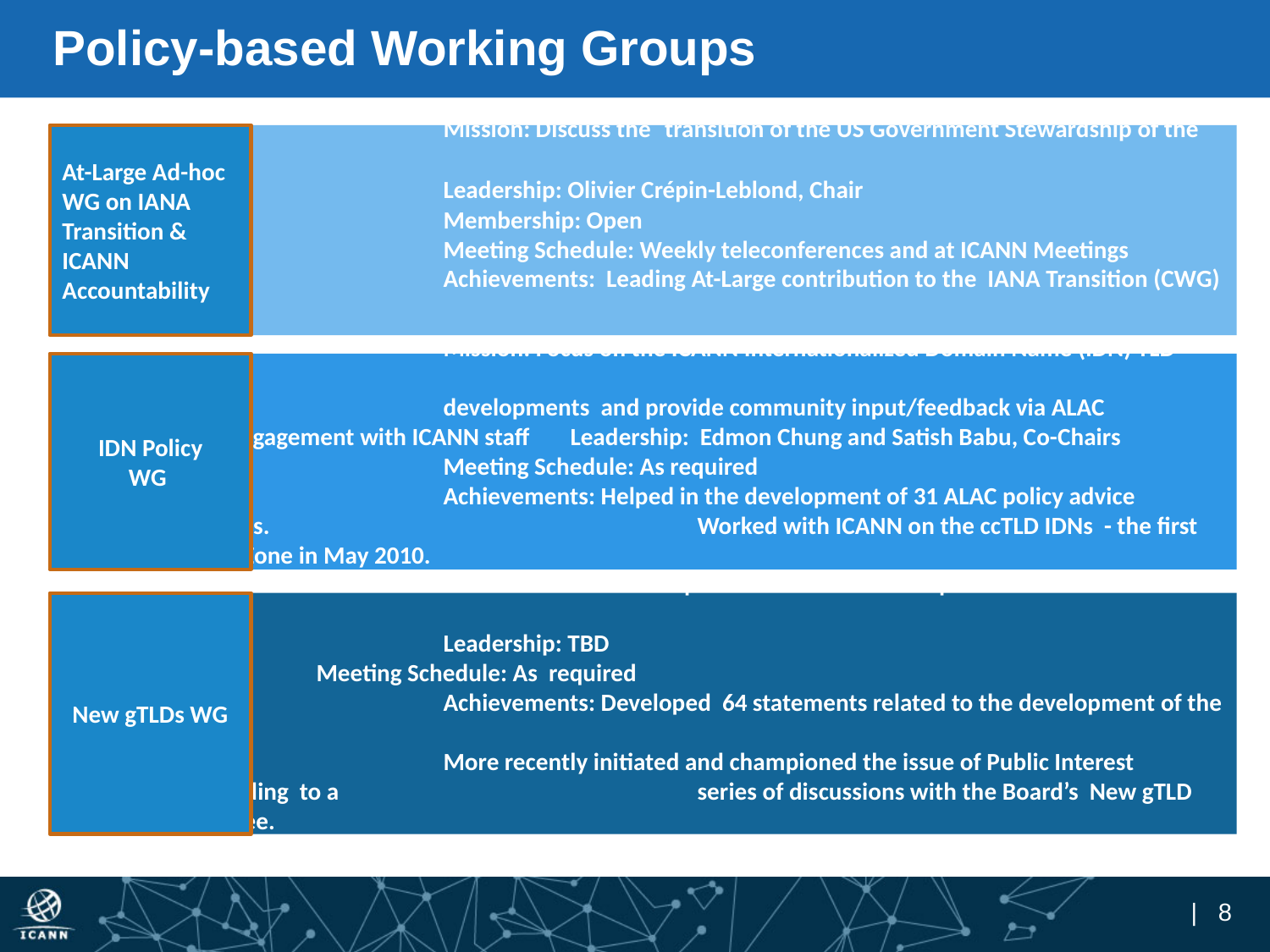

# Policy-based Working Groups

			Mission: Discuss the  transition of the US Government Stewardship of the IANA function
			Leadership: Olivier Crépin-Leblond, Chair
			Membership: Open
			Meeting Schedule: Weekly teleconferences and at ICANN Meetings
			Achievements:  Leading At-Large contribution to the  IANA Transition (CWG) and ICANN
			Accountability (CCWG)  processes.

F

At-Large Ad-hoc WG on IANA Transition & ICANN Accountability

			Mission: Focus on the ICANN Internationalized Domain Name (IDN) TLD Program
			developments  and provide community input/feedback via ALAC statements and engagement with ICANN staff	Leadership:  Edmon Chung and Satish Babu, Co-Chairs
M			Meeting Schedule: As required
			Achievements: Helped in the development of 31 ALAC policy advice statements on IDNs. 				Worked with ICANN on the ccTLD IDNs  - the first entered the Root Zone in May 2010.

IDN Policy
WG
New gTLDs WG
			Mission: Follow  developments related to the implementation of New gTLDS
L			Leadership: TBD
Meeting 		Meeting Schedule: As  required
Ac			Achievements: Developed  64 statements related to the development of the New gTLDs.
			More recently initiated and championed the issue of Public Interest Commitments leading  to a			series of discussions with the Board’s  New gTLD Program Committee.